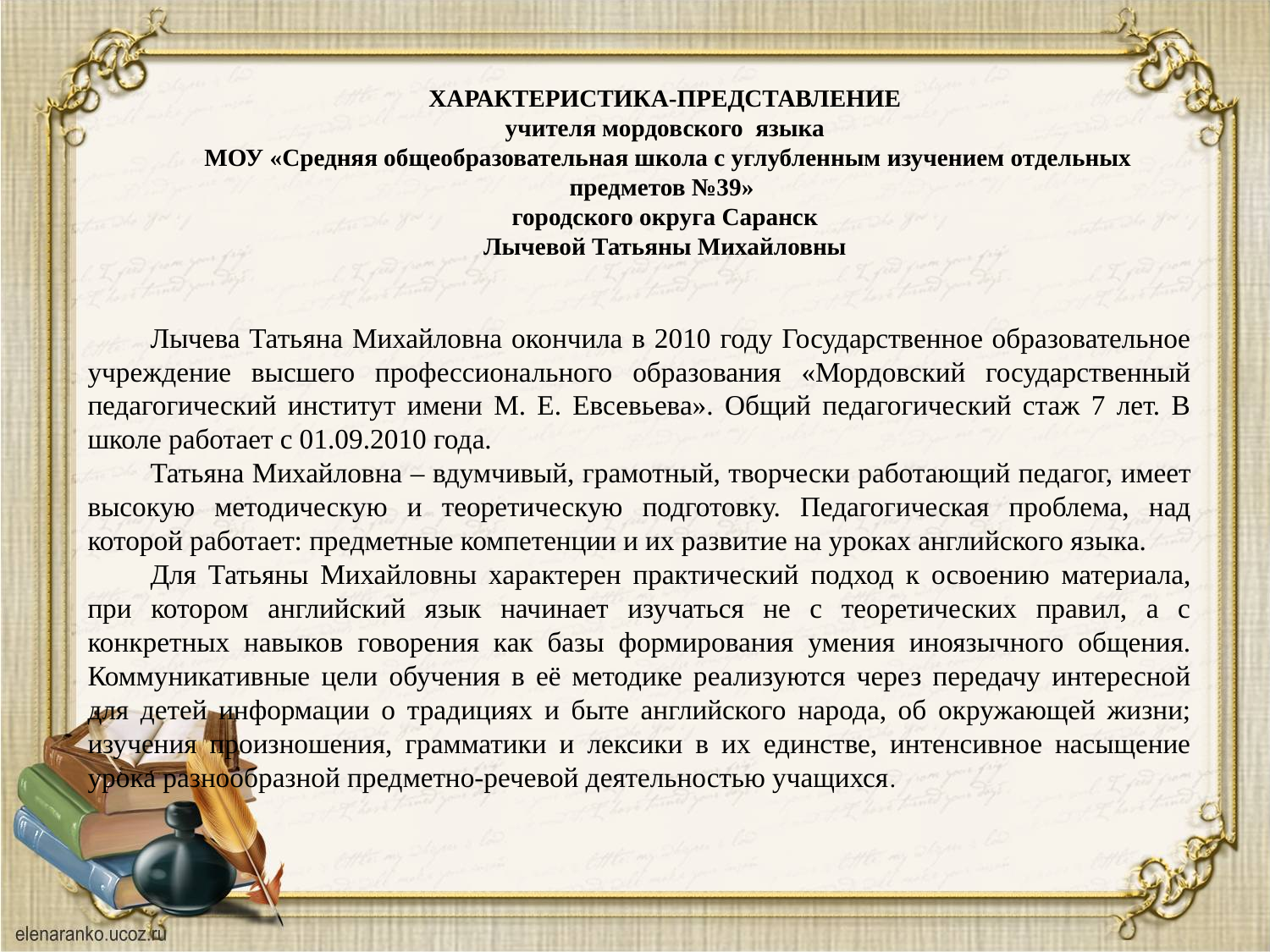

ХАРАКТЕРИСТИКА-ПРЕДСТАВЛЕНИЕ
учителя мордовского  языка
 МОУ «Средняя общеобразовательная школа с углубленным изучением отдельных предметов №39»
городского округа Саранск
Лычевой Татьяны Михайловны
Лычева Татьяна Михайловна окончила в 2010 году Государственное образовательное учреждение высшего профессионального образования «Мордовский государственный педагогический институт имени М. Е. Евсевьева». Общий педагогический стаж 7 лет. В школе работает с 01.09.2010 года.
Татьяна Михайловна – вдумчивый, грамотный, творчески работающий педагог, имеет высокую методическую и теоретическую подготовку. Педагогическая проблема, над которой работает: предметные компетенции и их развитие на уроках английского языка.
Для Татьяны Михайловны характерен практический подход к освоению материала, при котором английский язык начинает изучаться не с теоретических правил, а с конкретных навыков говорения как базы формирования умения иноязычного общения. Коммуникативные цели обучения в её методике реализуются через передачу интересной для детей информации о традициях и быте английского народа, об окружающей жизни; изучения произношения, грамматики и лексики в их единстве, интенсивное насыщение урока разнообразной предметно-речевой деятельностью учащихся.